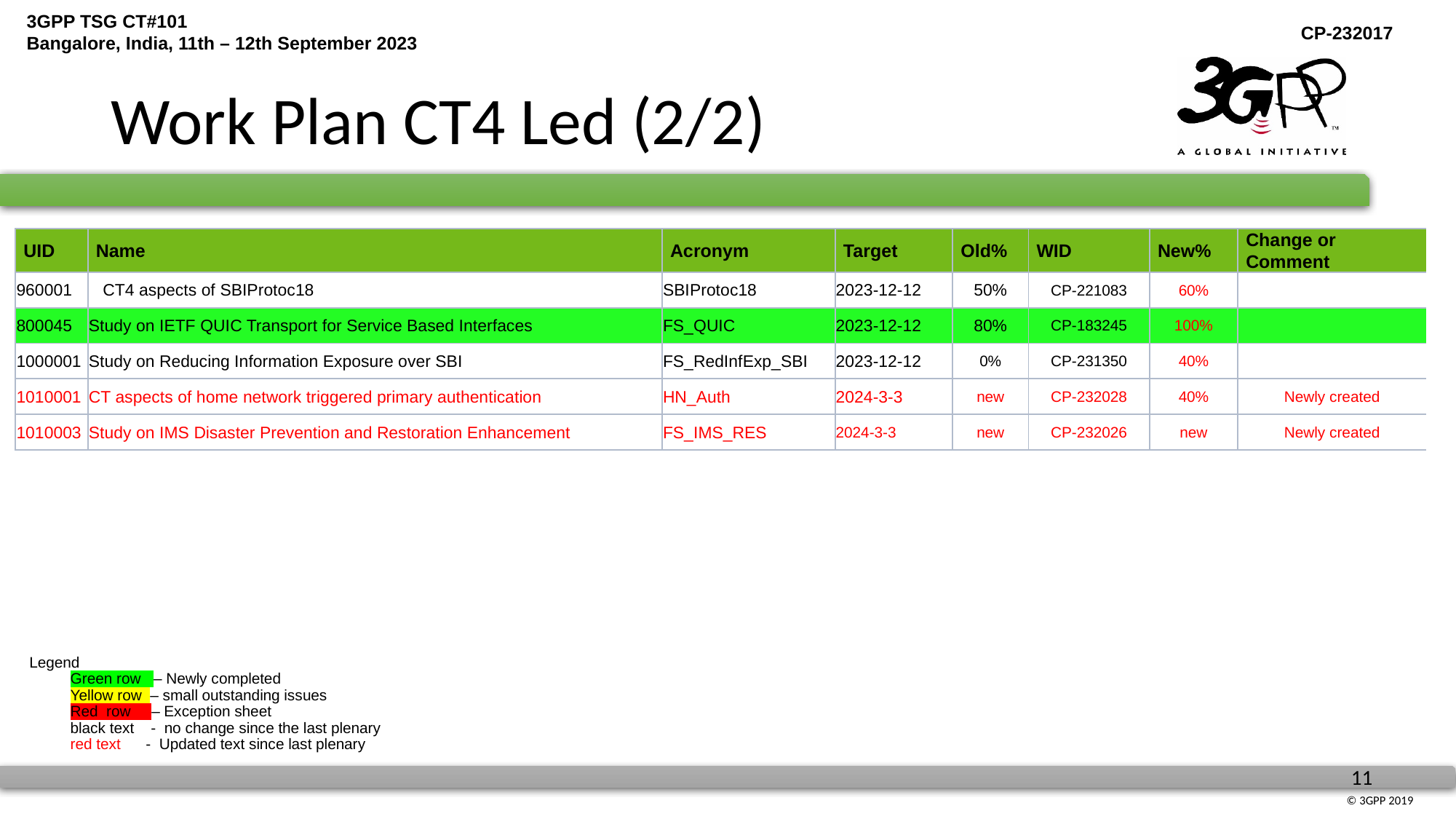

# Work Plan CT4 Led (2/2)
| UID | Name | Acronym | Target | Old% | WID | New% | Change or Comment |
| --- | --- | --- | --- | --- | --- | --- | --- |
| 960001 | CT4 aspects of SBIProtoc18 | SBIProtoc18 | 2023-12-12 | 50% | CP-221083 | 60% |  |
| 800045 | Study on IETF QUIC Transport for Service Based Interfaces | FS\_QUIC | 2023-12-12 | 80% | CP-183245 | 100% |  |
| 1000001 | Study on Reducing Information Exposure over SBI | FS\_RedInfExp\_SBI | 2023-12-12 | 0% | CP-231350 | 40% |  |
| 1010001 | CT aspects of home network triggered primary authentication | HN\_Auth | 2024-3-3 | new | CP-232028 | 40% | Newly created |
| 1010003 | Study on IMS Disaster Prevention and Restoration Enhancement | FS\_IMS\_RES | 2024-3-3 | new | CP-232026 | new | Newly created |
Legend
Green row   – Newly completed
	Yellow row  – small outstanding issues
Red  row     – Exception sheet
	black text    -  no change since the last plenary
	red text      -  Updated text since last plenary